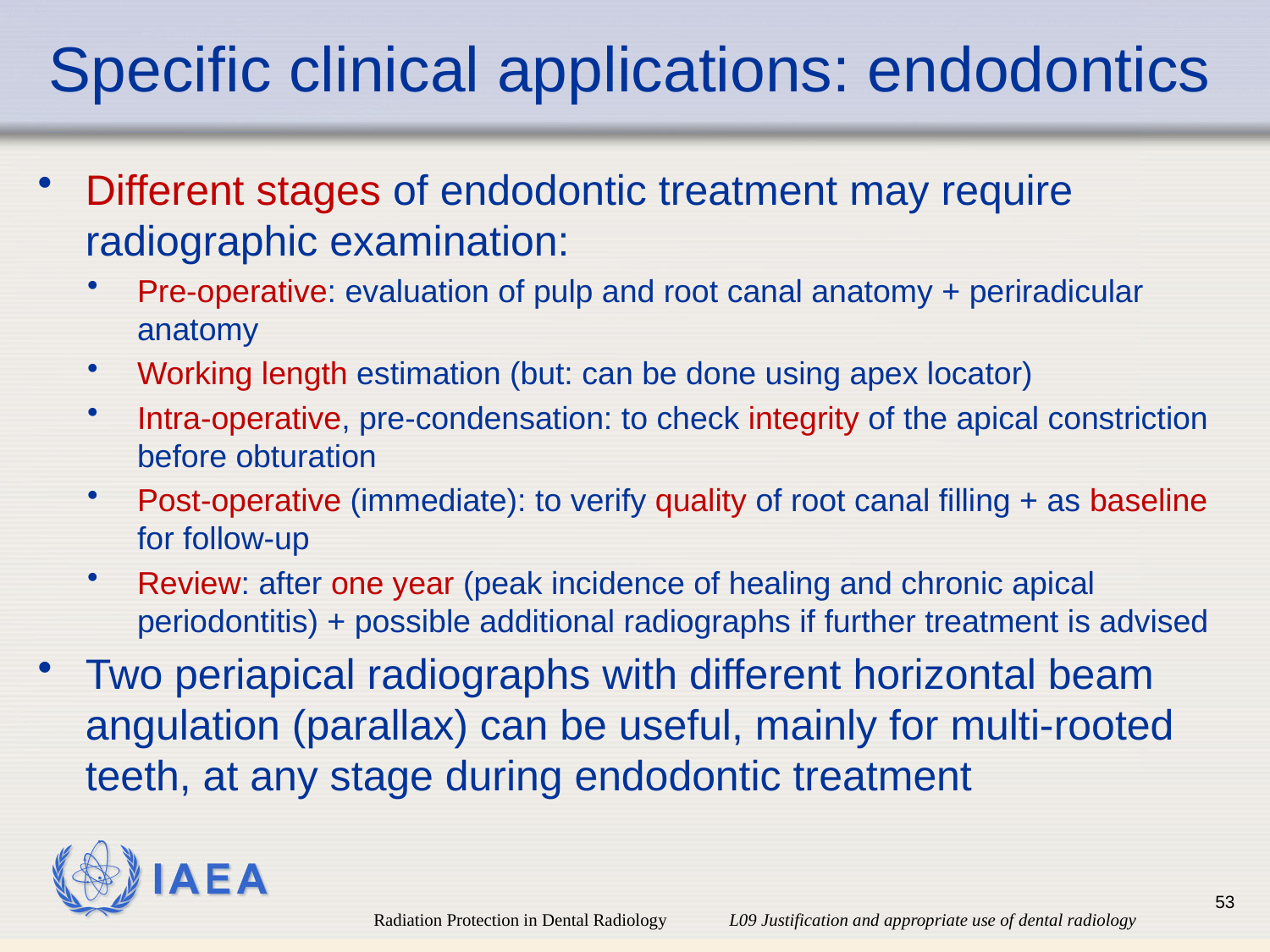

# Specific clinical applications: endodontics
Different stages of endodontic treatment may require radiographic examination:
Pre-operative: evaluation of pulp and root canal anatomy + periradicular anatomy
Working length estimation (but: can be done using apex locator)
Intra-operative, pre-condensation: to check integrity of the apical constriction before obturation
Post-operative (immediate): to verify quality of root canal filling + as baseline for follow-up
Review: after one year (peak incidence of healing and chronic apical periodontitis) + possible additional radiographs if further treatment is advised
Two periapical radiographs with different horizontal beam angulation (parallax) can be useful, mainly for multi-rooted teeth, at any stage during endodontic treatment

53
Radiation Protection in Dental Radiology              L09 Justification and appropriate use of dental radiology